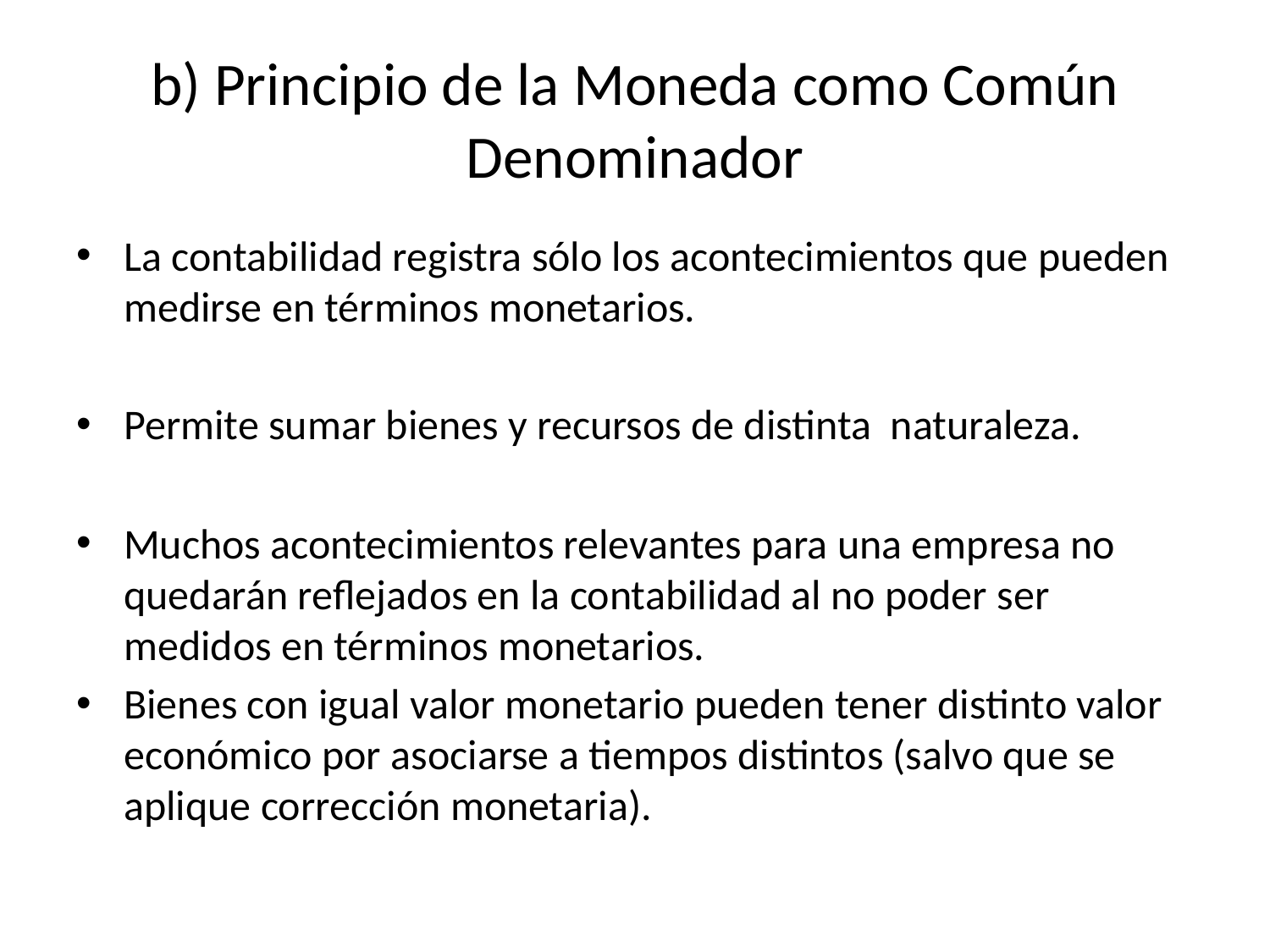

# b) Principio de la Moneda como Común Denominador
La contabilidad registra sólo los acontecimientos que pueden medirse en términos monetarios.

Permite sumar bienes y recursos de distinta  naturaleza.

Muchos acontecimientos relevantes para una empresa no quedarán reflejados en la contabilidad al no poder ser medidos en términos monetarios.
Bienes con igual valor monetario pueden tener distinto valor económico por asociarse a tiempos distintos (salvo que se aplique corrección monetaria).